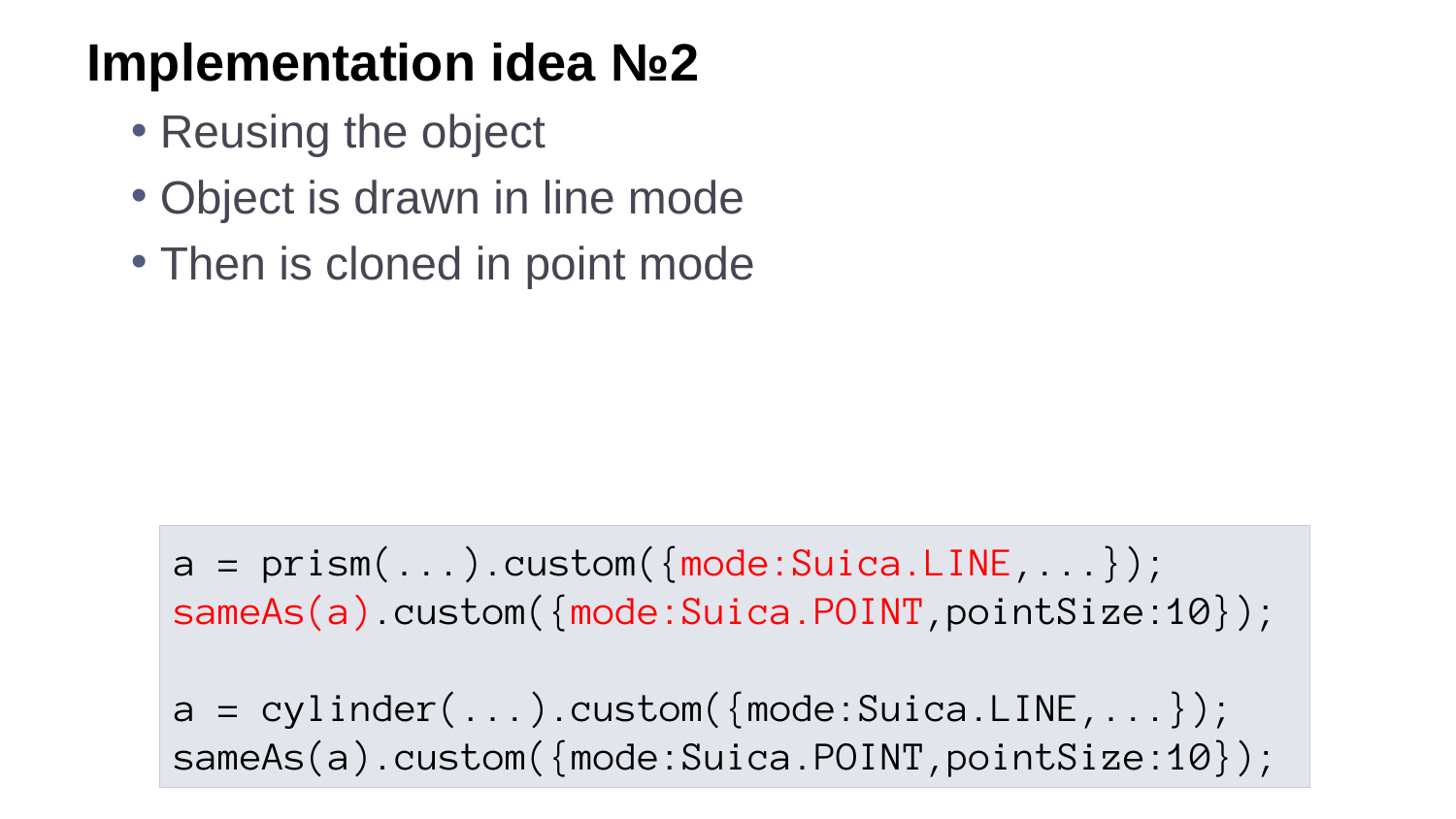

Implementation idea №2
Reusing the object
Object is drawn in line mode
Then is cloned in point mode
a = prism(...).custom({mode:Suica.LINE,...});
sameAs(a).custom({mode:Suica.POINT,pointSize:10});

a = cylinder(...).custom({mode:Suica.LINE,...});
sameAs(a).custom({mode:Suica.POINT,pointSize:10});